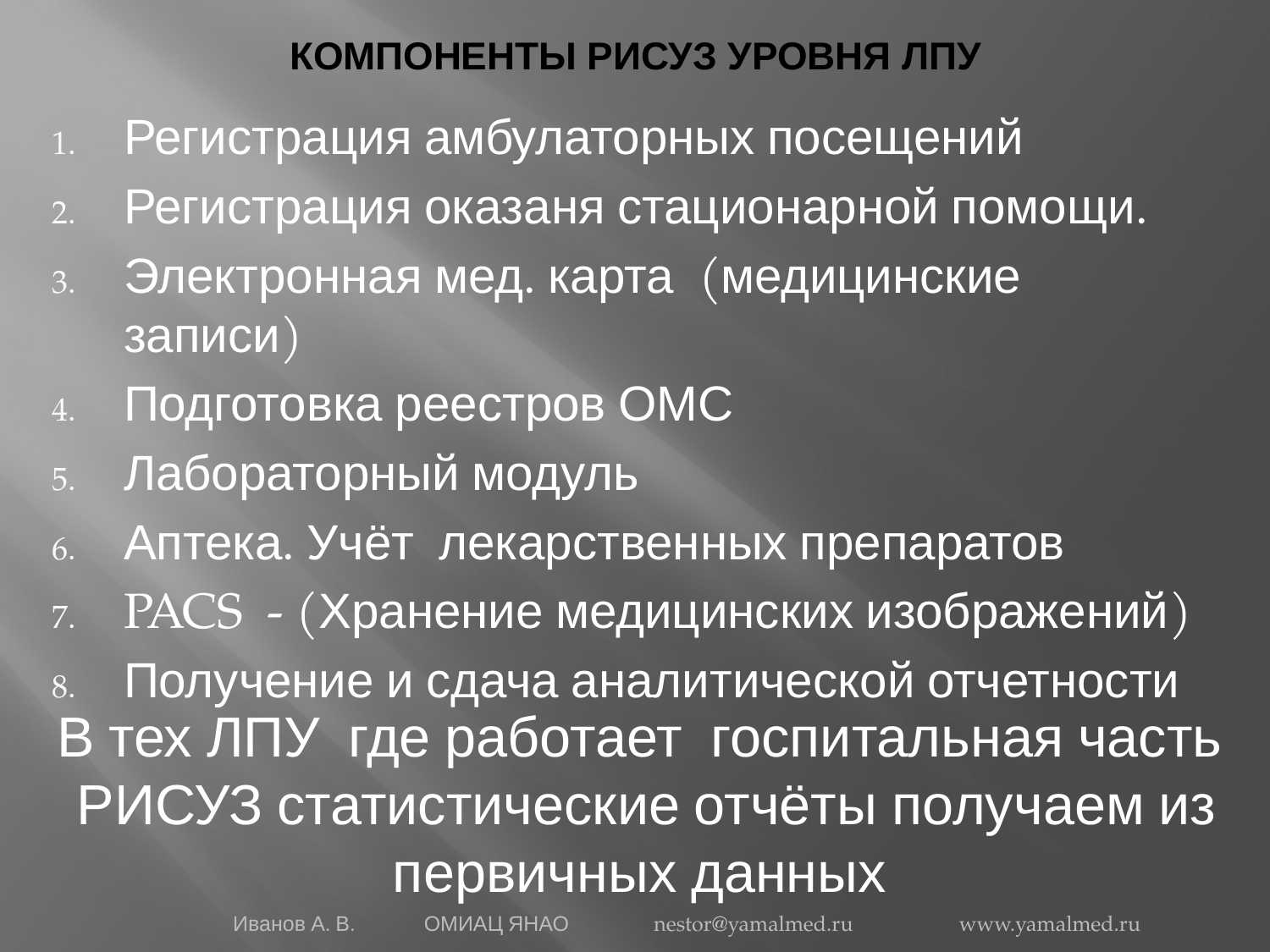

# компоненты РИСУЗ Уровня ЛПУ
Регистрация амбулаторных посещений
Регистрация оказаня стационарной помощи.
Электронная мед. карта  (медицинские записи)
Подготовка реестров ОМС
Лабораторный модуль
Аптека. Учёт  лекарственных препаратов
PACS  - (Хранение медицинских изображений)
Получение и сдача аналитической отчетности
В тех ЛПУ  где работает  госпитальная часть  РИСУЗ статистические отчёты получаем из первичных данных
Иванов А. В.             ОМИАЦ ЯНАО                nestor@yamalmed.ru                    www.yamalmed.ru